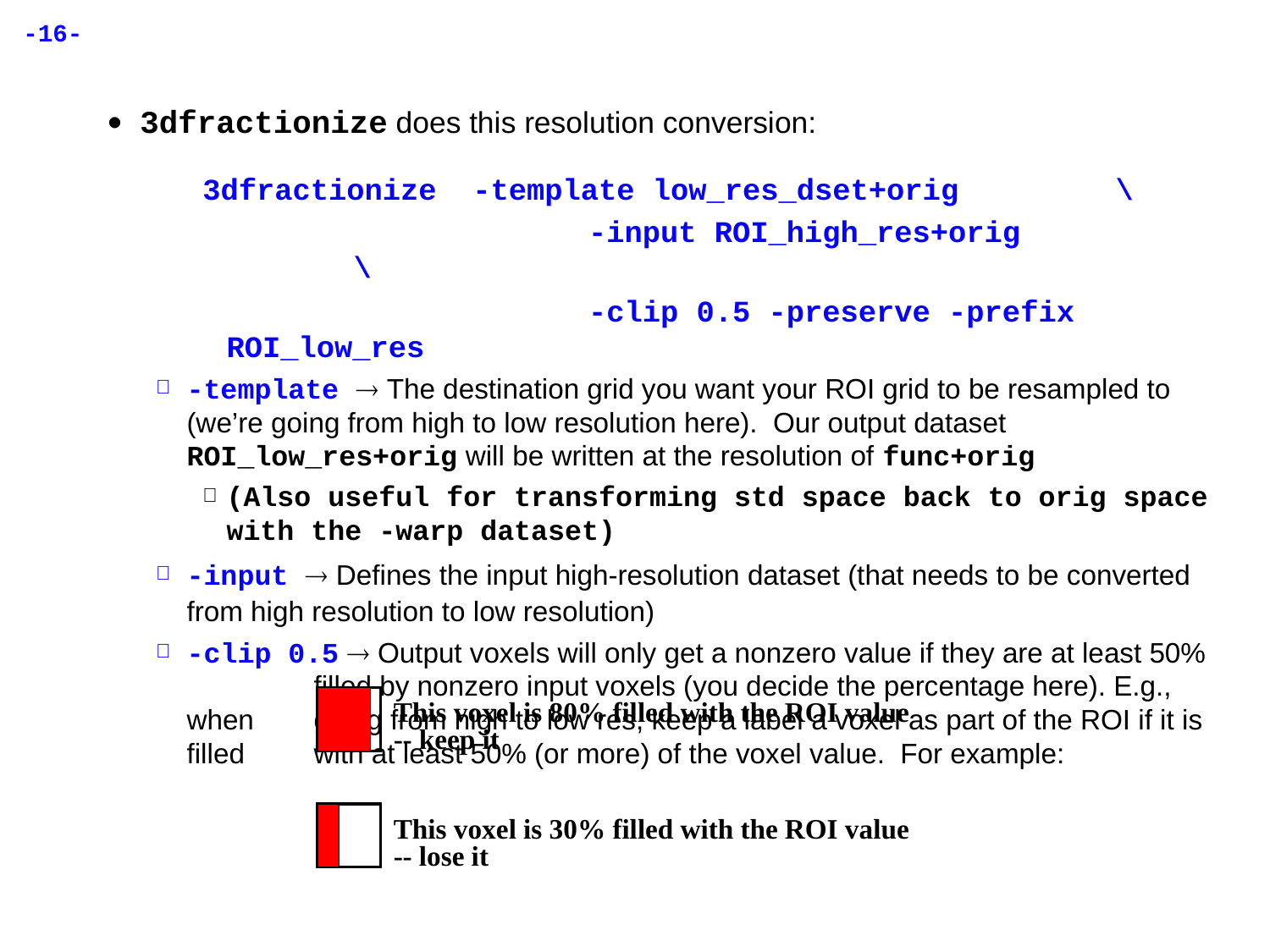

3dfractionize does this resolution conversion:

3dfractionize  -template low_res_dset+orig		\
			      -input ROI_high_res+orig		\
			      -clip 0.5 -preserve -prefix ROI_low_res
-template → The destination grid you want your ROI grid to be resampled to 	(we’re going from high to low resolution here).  Our output dataset 		ROI_low_res+orig will be written at the resolution of func+orig
(Also useful for transforming std space back to orig space with the -warp dataset)
-input → Defines the input high-resolution dataset (that needs to be converted 	from high resolution to low resolution)
-clip 0.5 → Output voxels will only get a nonzero value if they are at least 50% 	filled by nonzero input voxels (you decide the percentage here). E.g., when 	going from high to low res, keep a label a voxel as part of the ROI if it is filled 	with at least 50% (or more) of the voxel value.  For example:

This voxel is 80% filled with the ROI value -- keep it

This voxel is 30% filled with the ROI value -- lose it